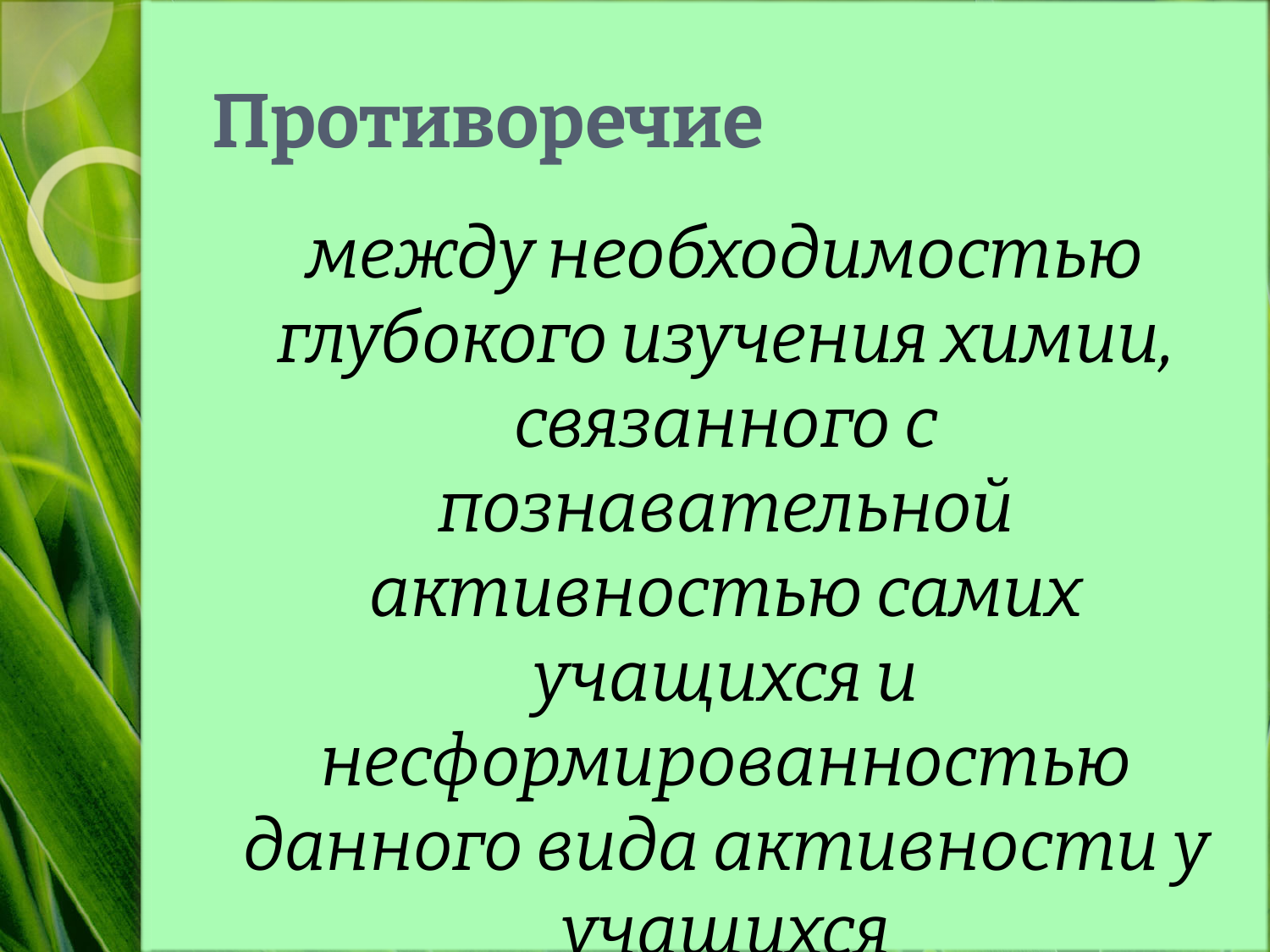

# Противоречие
между необходимостью глубокого изучения химии, связанного с познавательной активностью самих учащихся и несформированностью данного вида активности у учащихся